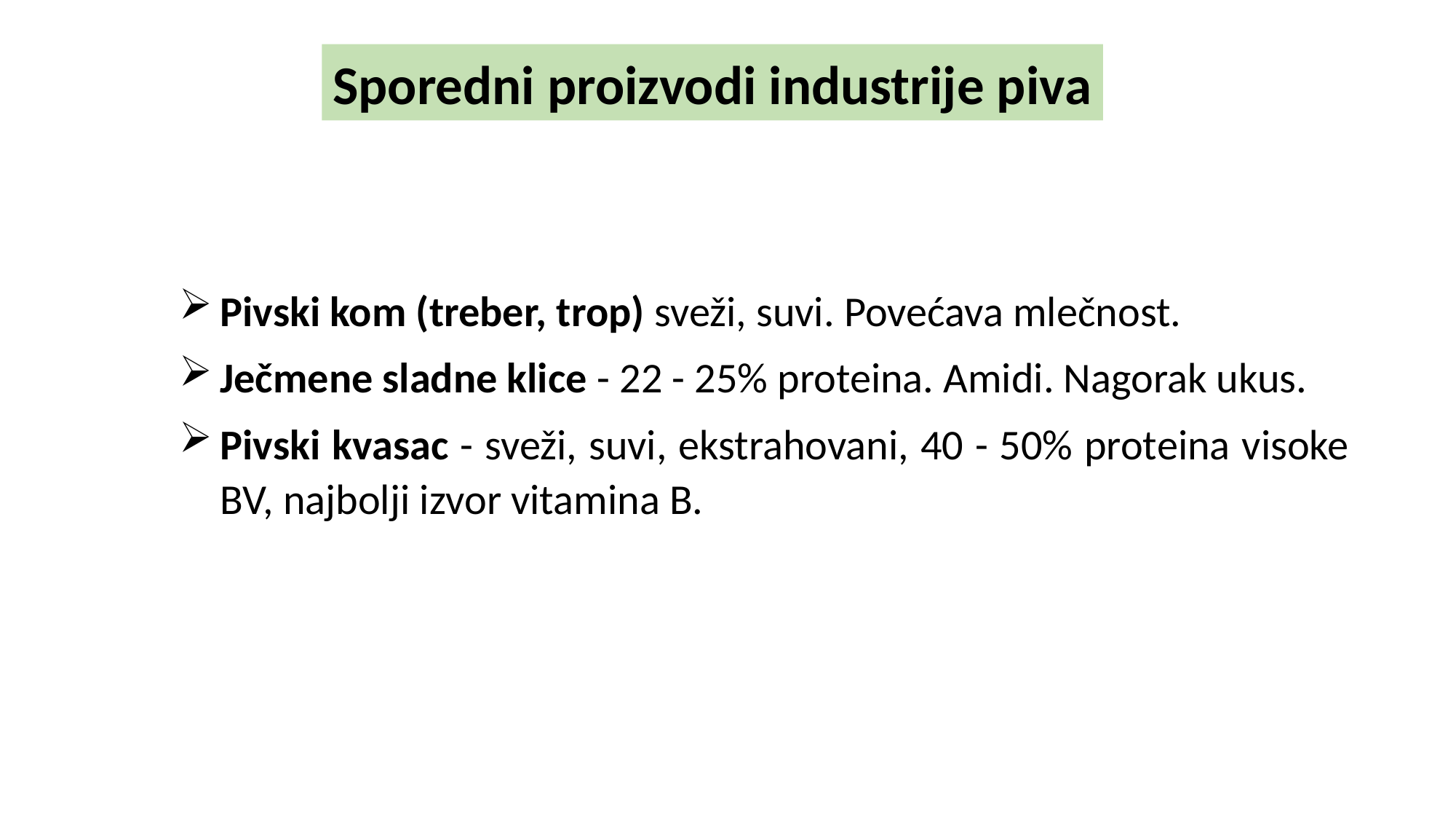

Sporedni proizvodi industrije piva
Pivski kom (treber, trop) sveži, suvi. Povećava mlečnost.
Ječmene sladne klice - 22 - 25% proteina. Amidi. Nagorak ukus.
Pivski kvasac - sveži, suvi, ekstrahovani, 40 - 50% proteina visoke BV, najbolji izvor vitamina B.